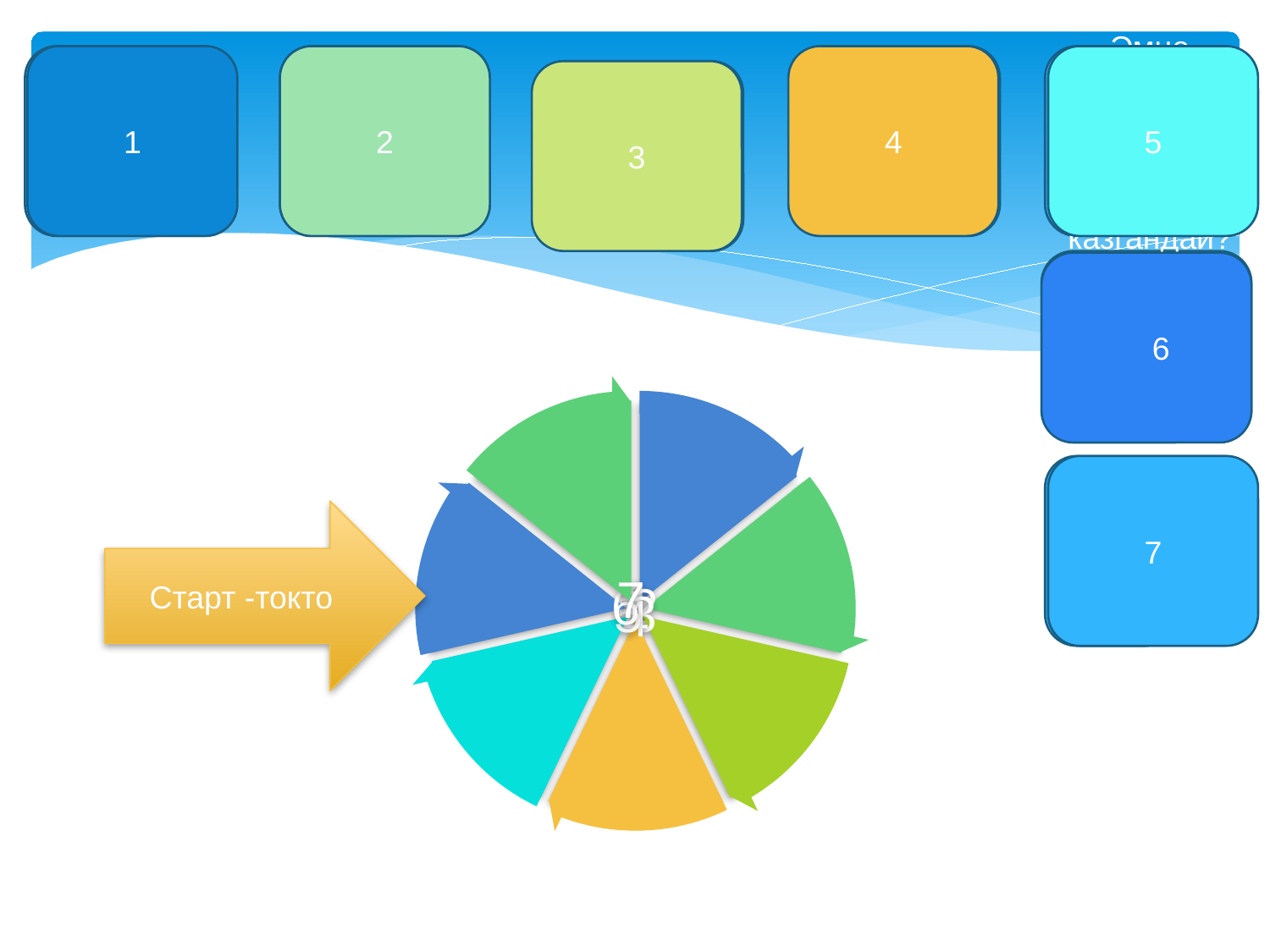

Билим уясы эмне деп аталат?
1
Сен окуган мектеп канчанчы?
2
4
Мектебим деген создо канча муун бар?
Эмне кылуу ийне менен кудук казгандай?
5
3
Сен канчанчы класста окуйсун?
Сен канчанчы класста окуйсун?
          6
1
2
3
4
5
6
7
Мектепте кантип алып журуу керек?
7
Старт -токто